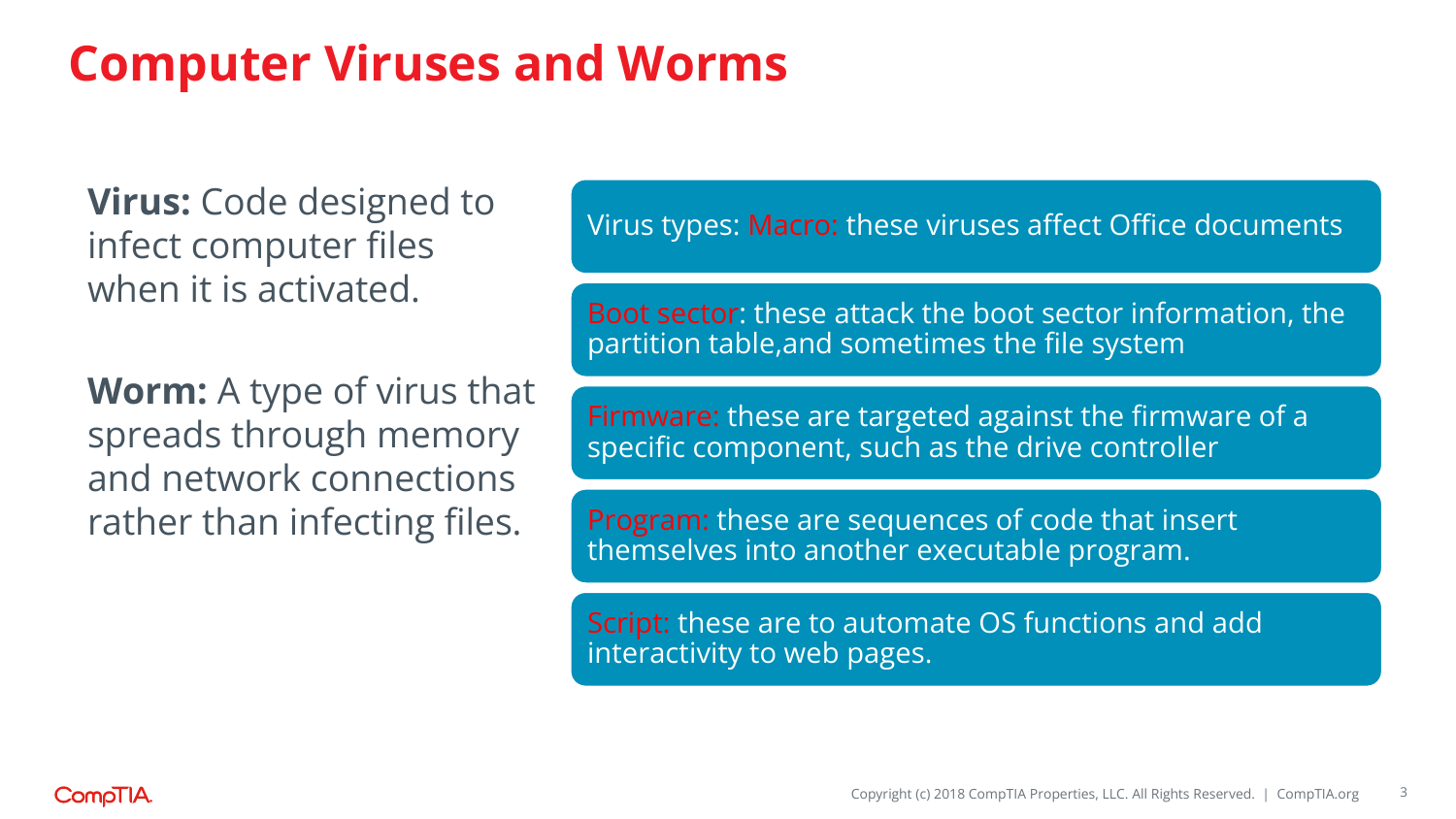

# Computer Viruses and Worms
Virus: Code designed to infect computer files when it is activated.

Worm: A type of virus that spreads through memory and network connections rather than infecting files.
Virus types: Macro: these viruses affect Office documents
Boot sector: these attack the boot sector information, the partition table,and sometimes the file system
Firmware: these are targeted against the firmware of a specific component, such as the drive controller
Program: these are sequences of code that insert themselves into another executable program.
Script: these are to automate OS functions and add interactivity to web pages.

3